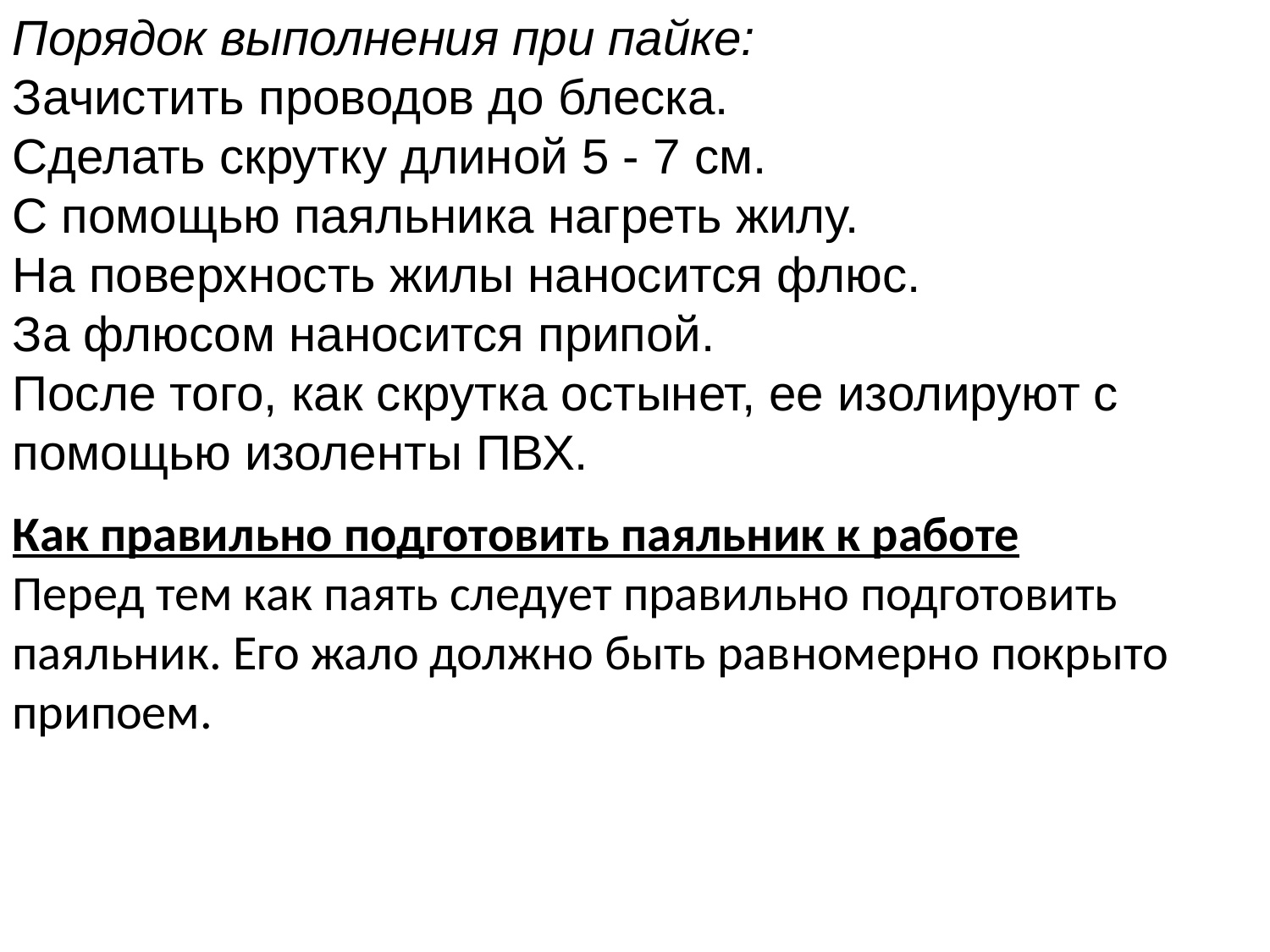

Порядок выполнения при пайке:
Зачистить проводов до блеска.
Сделать скрутку длиной 5 - 7 см.
С помощью паяльника нагреть жилу.
На поверхность жилы наносится флюс.
За флюсом наносится припой.
После того, как скрутка остынет, ее изолируют с помощью изоленты ПВХ.
Как правильно подготовить паяльник к работе
Перед тем как паять следует правильно подготовить паяльник. Его жало должно быть равномерно покрыто припоем.